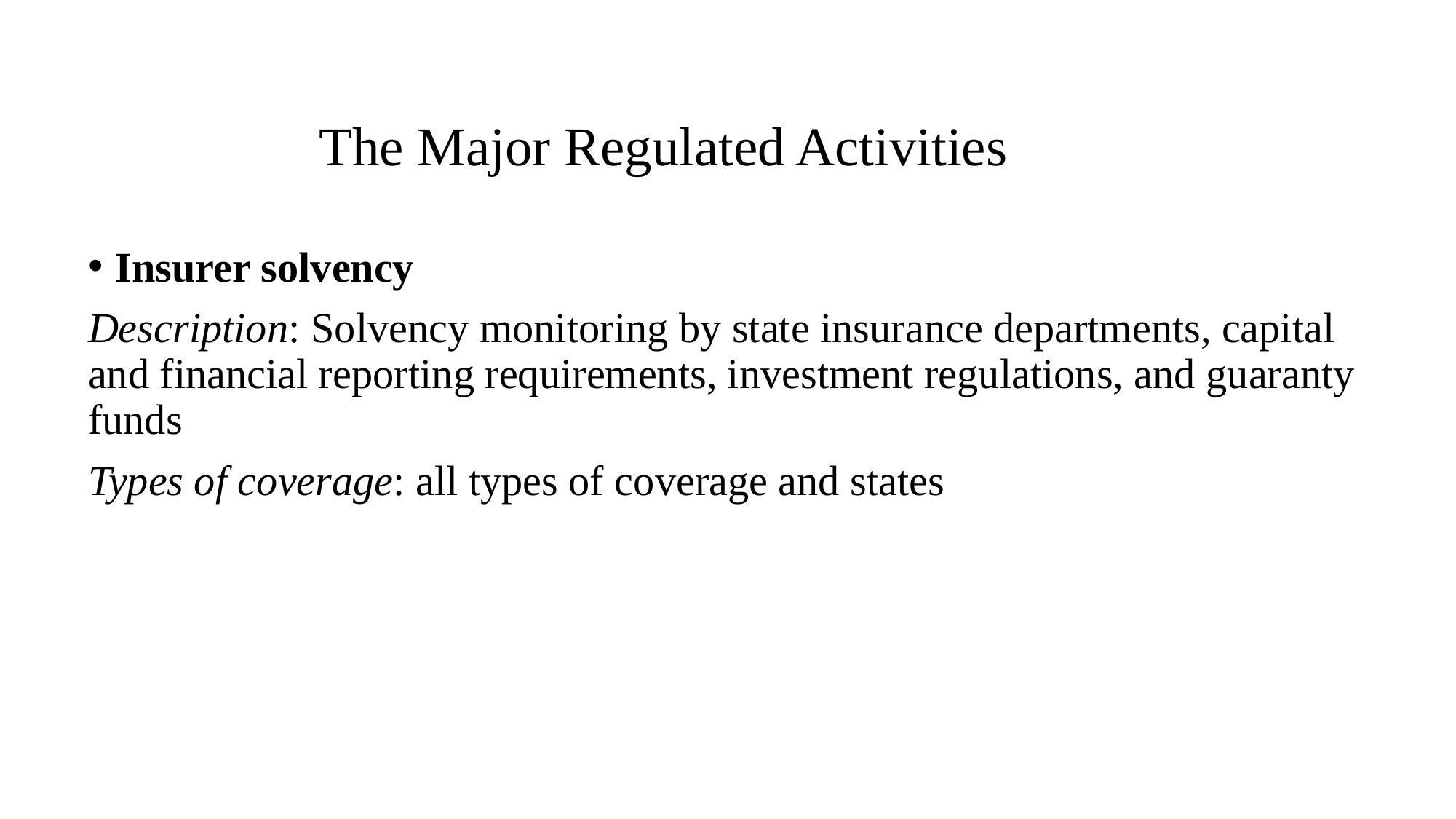

# The Major Regulated Activities
Insurer solvency
Description: Solvency monitoring by state insurance departments, capital and financial reporting requirements, investment regulations, and guaranty funds
Types of coverage: all types of coverage and states